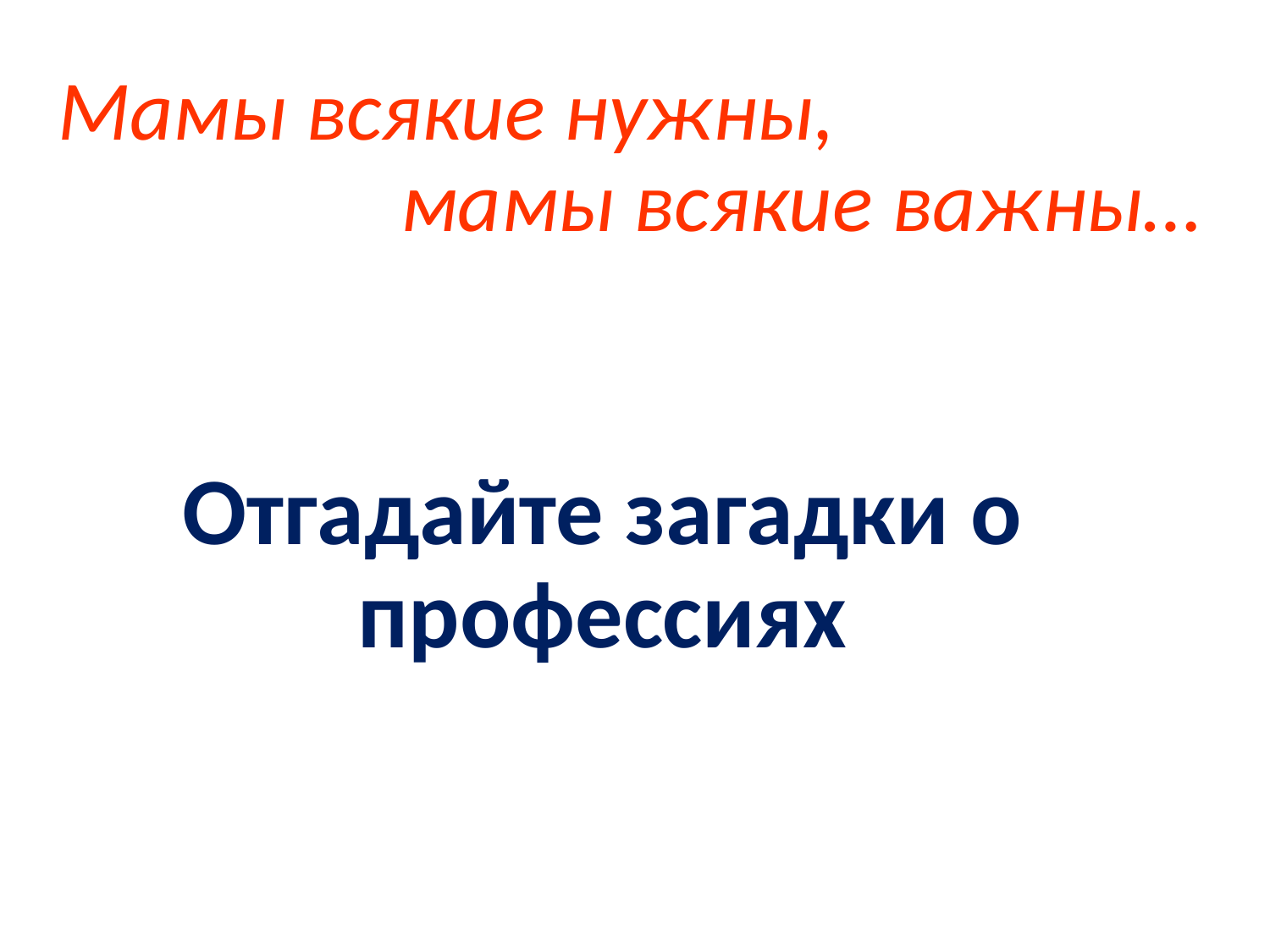

# Мамы всякие нужны, мамы всякие важны…
Отгадайте загадки о профессиях